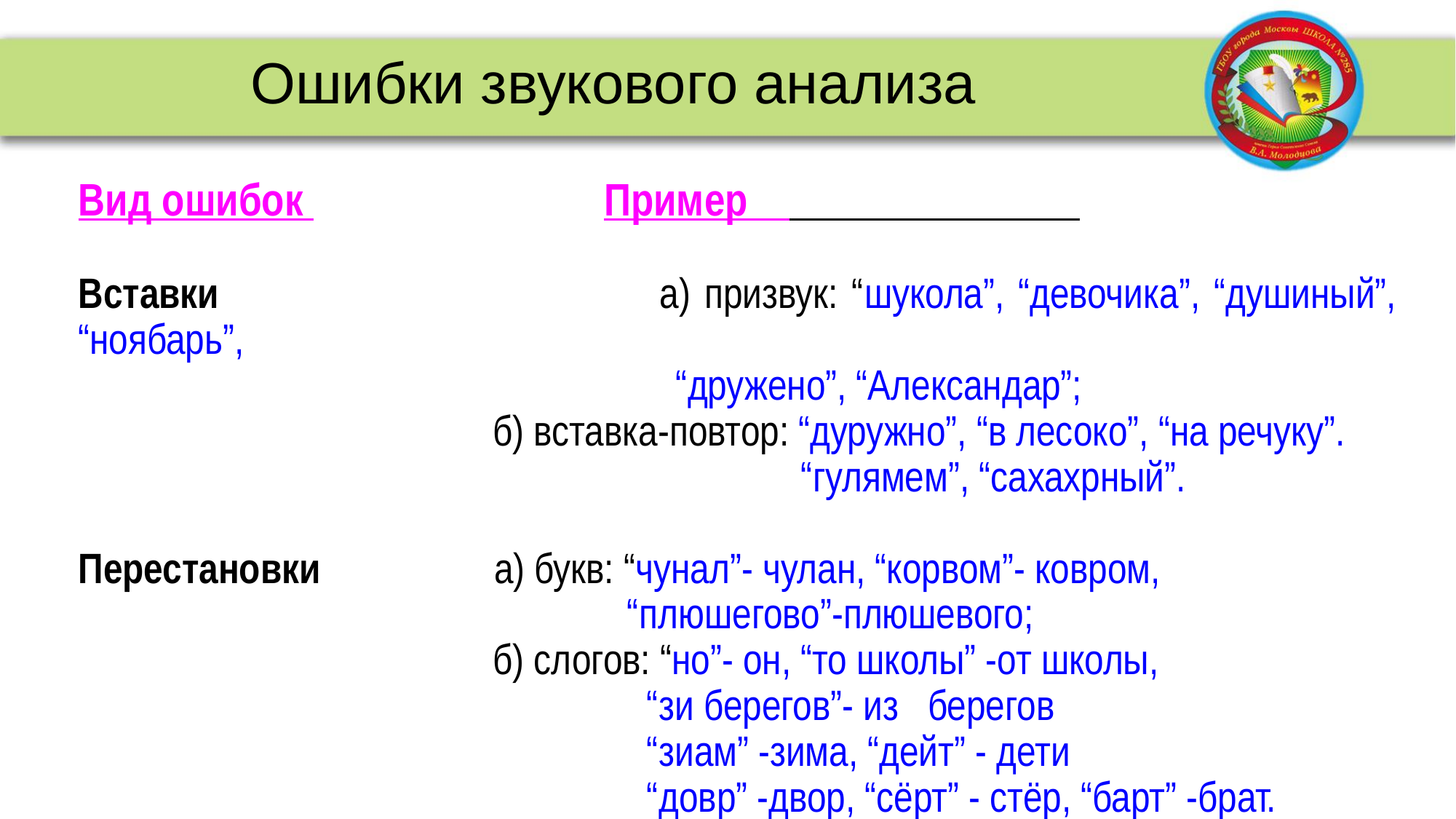

Ошибки звукового анализа
# Вид ошибок                             Пример

Вставки	                          а) призвук: “шукола”, “девочика”, “душиный”, “ноябарь”,
                                                              “дружено”, “Александар”;
                                           б) вставка-повтор: “дуружно”, “в лесоко”, “на речуку”.
                                                                           “гулямем”, “сахахрный”.

Перестановки                  а) букв: “чунал”- чулан, “корвом”- ковром,
                                                         “плюшегово”-плюшевого;
                                           б) слогов: “но”- он, “то школы” -от школы,
                                                           “зи берегов”- из   берегов
                                                           “зиам” -зима, “дейт” - дети
                                                           “довр” -двор, “сёрт” - стёр, “барт” -брат.